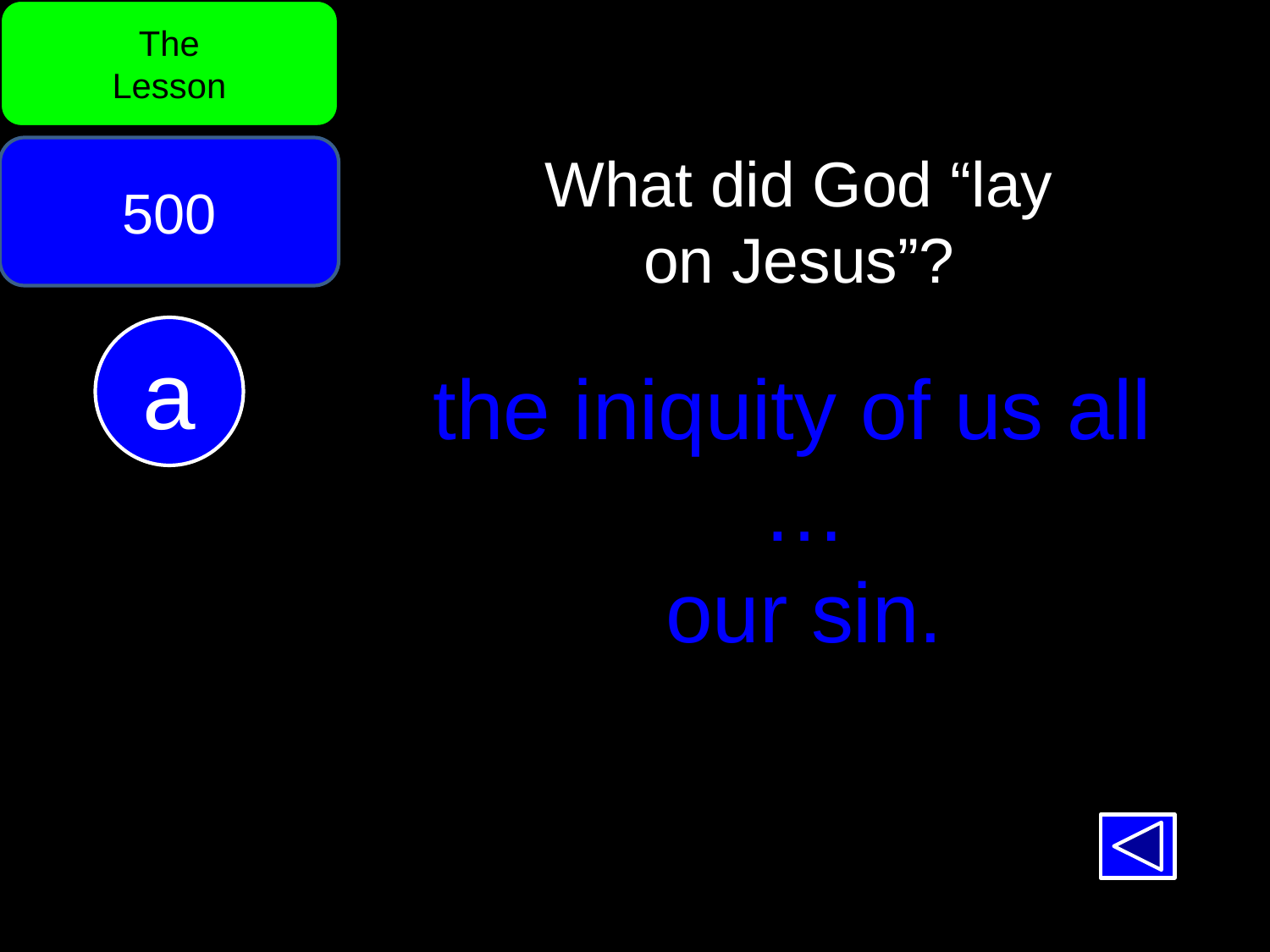

The
Lesson
500
What did God “lay
on Jesus”?
a
the iniquity of us all  …
our sin.